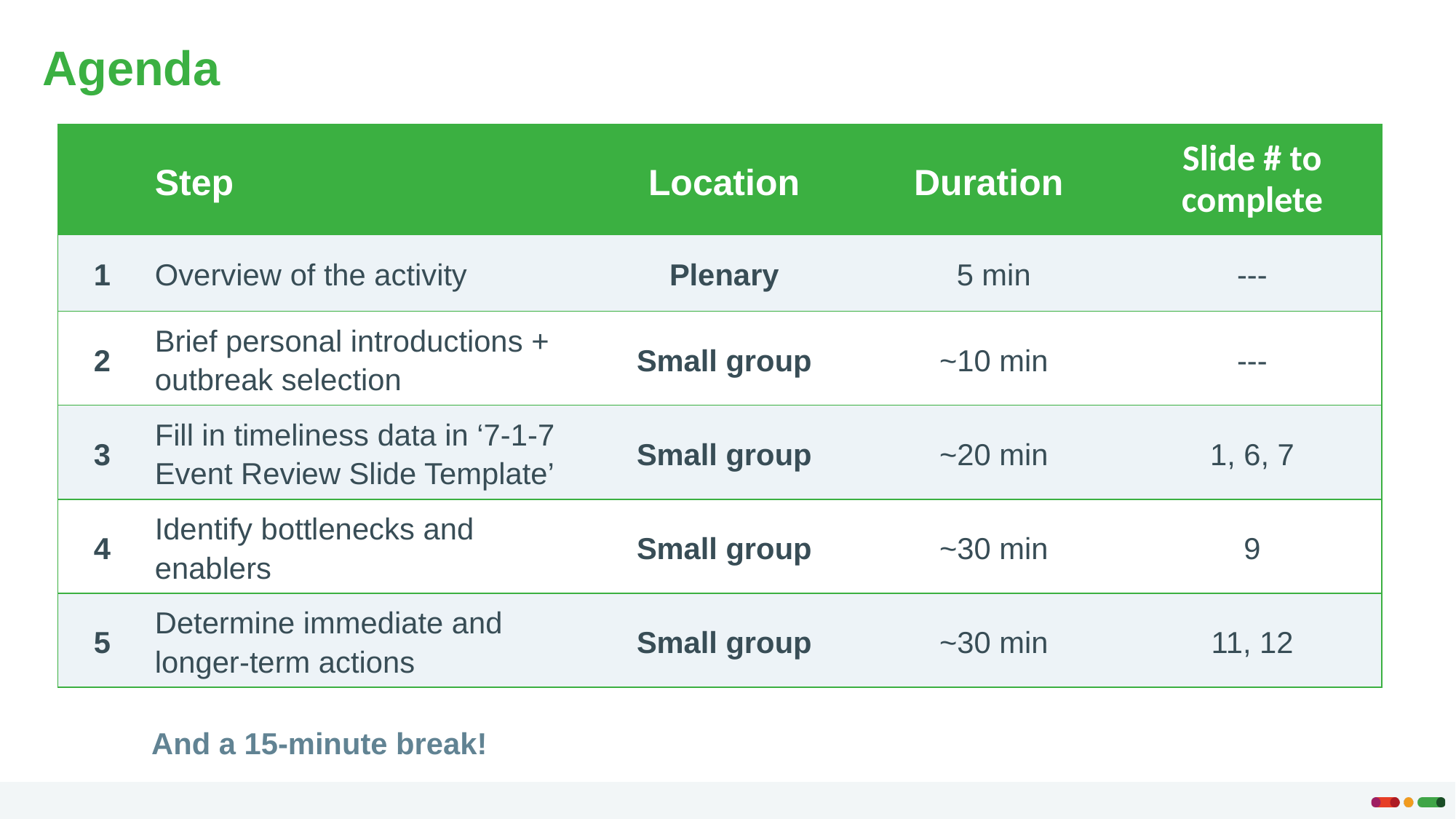

Agenda
|  | Step | Location | Duration | Slide # to complete |
| --- | --- | --- | --- | --- |
| 1 | Overview of the activity | Plenary | 5 min | --- |
| 2 | Brief personal introductions + outbreak selection | Small group | ~10 min | --- |
| 3 | Fill in timeliness data in ‘7-1-7 Event Review Slide Template’ | Small group | ~20 min | 1, 6, 7 |
| 4 | Identify bottlenecks and enablers | Small group | ~30 min | 9 |
| 5 | Determine immediate and longer-term actions | Small group | ~30 min | 11, 12 |
And a 15-minute break!